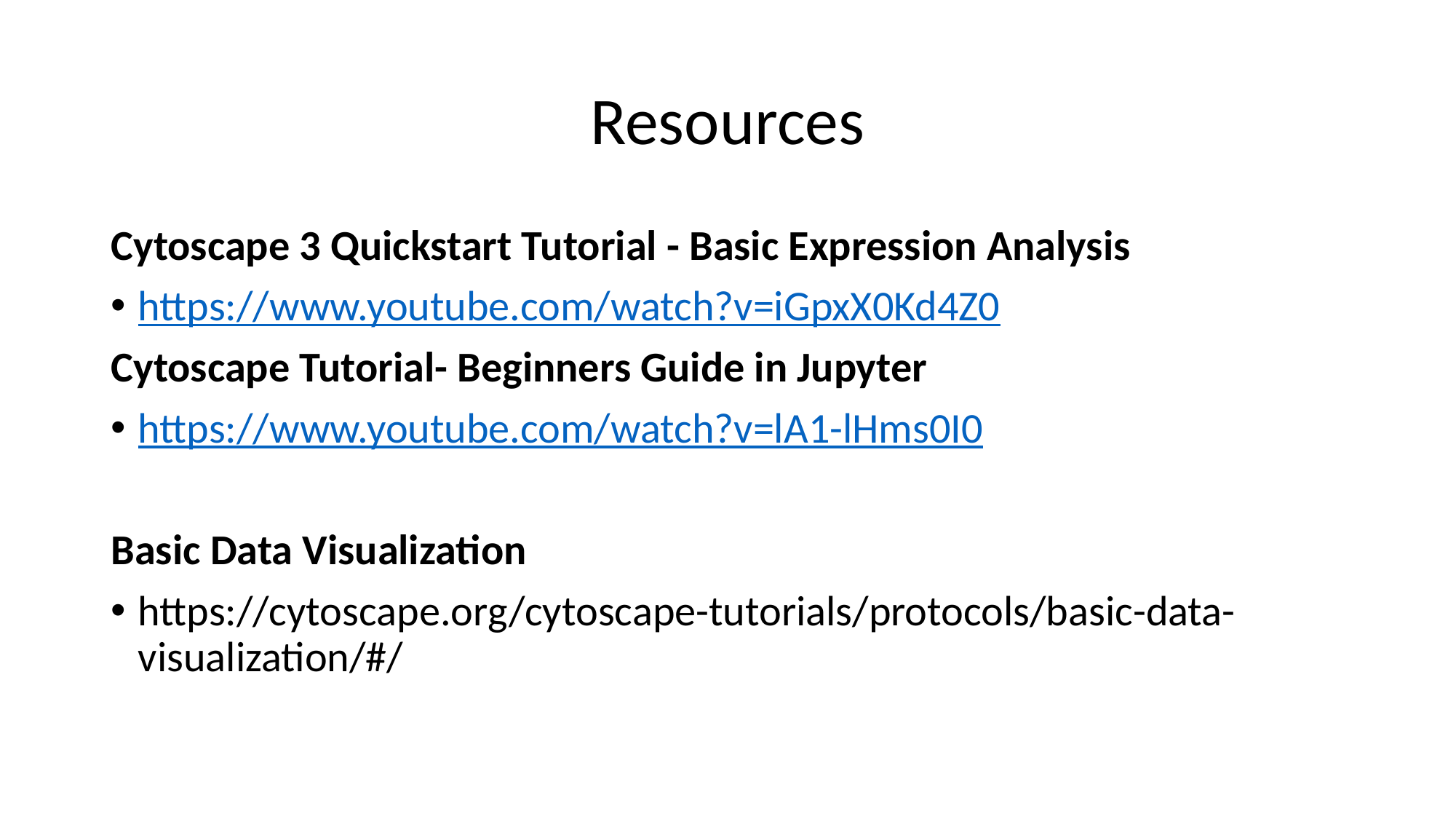

# Resources
Cytoscape 3 Quickstart Tutorial - Basic Expression Analysis
https://www.youtube.com/watch?v=iGpxX0Kd4Z0
Cytoscape Tutorial- Beginners Guide in Jupyter
https://www.youtube.com/watch?v=lA1-lHms0I0

Basic Data Visualization
https://cytoscape.org/cytoscape-tutorials/protocols/basic-data-visualization/#/